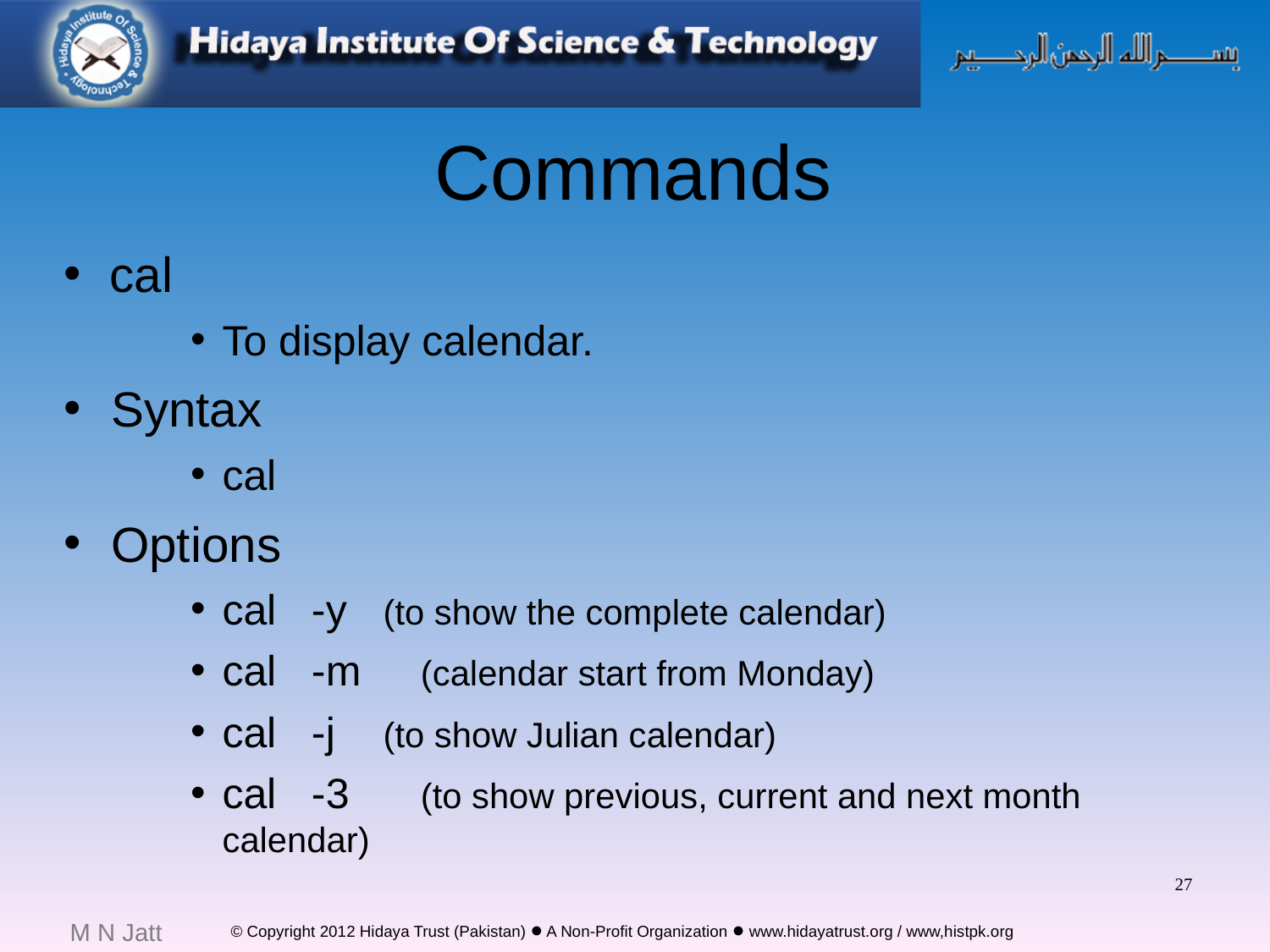

# Commands
cal
To display calendar.
Syntax
cal
Options
cal   -y	   (to show the complete calendar)
cal   -m     (calendar start from Monday)
cal   -j	   (to show Julian calendar)
cal   -3      (to show previous, current and next month calendar)

27